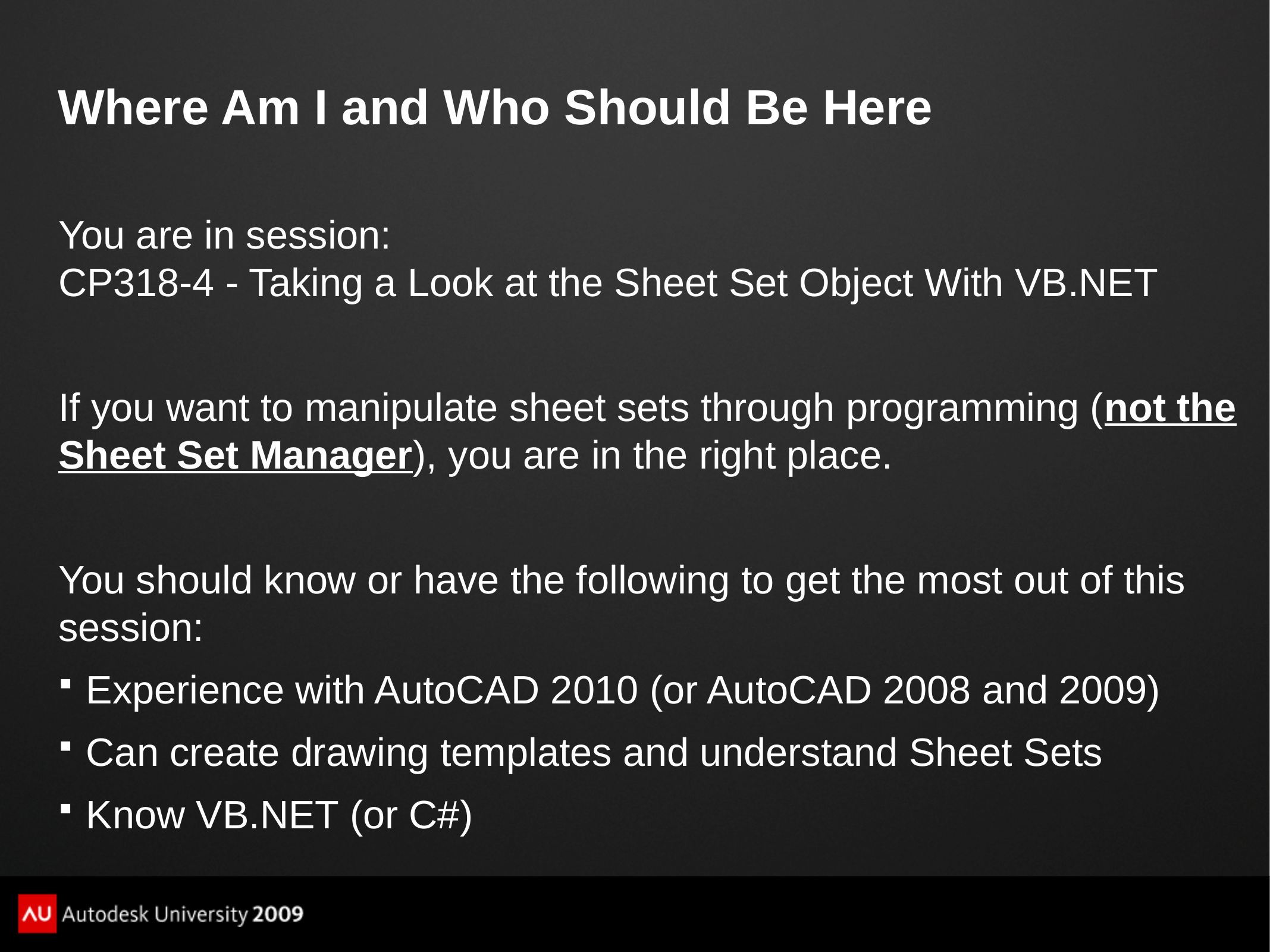

# Where Am I and Who Should Be Here
You are in session:
CP318-4 - Taking a Look at the Sheet Set Object With VB.NET

If you want to manipulate sheet sets through programming (not the Sheet Set Manager), you are in the right place.

You should know or have the following to get the most out of this session:
Experience with AutoCAD 2010 (or AutoCAD 2008 and 2009)
Can create drawing templates and understand Sheet Sets
Know VB.NET (or C#)